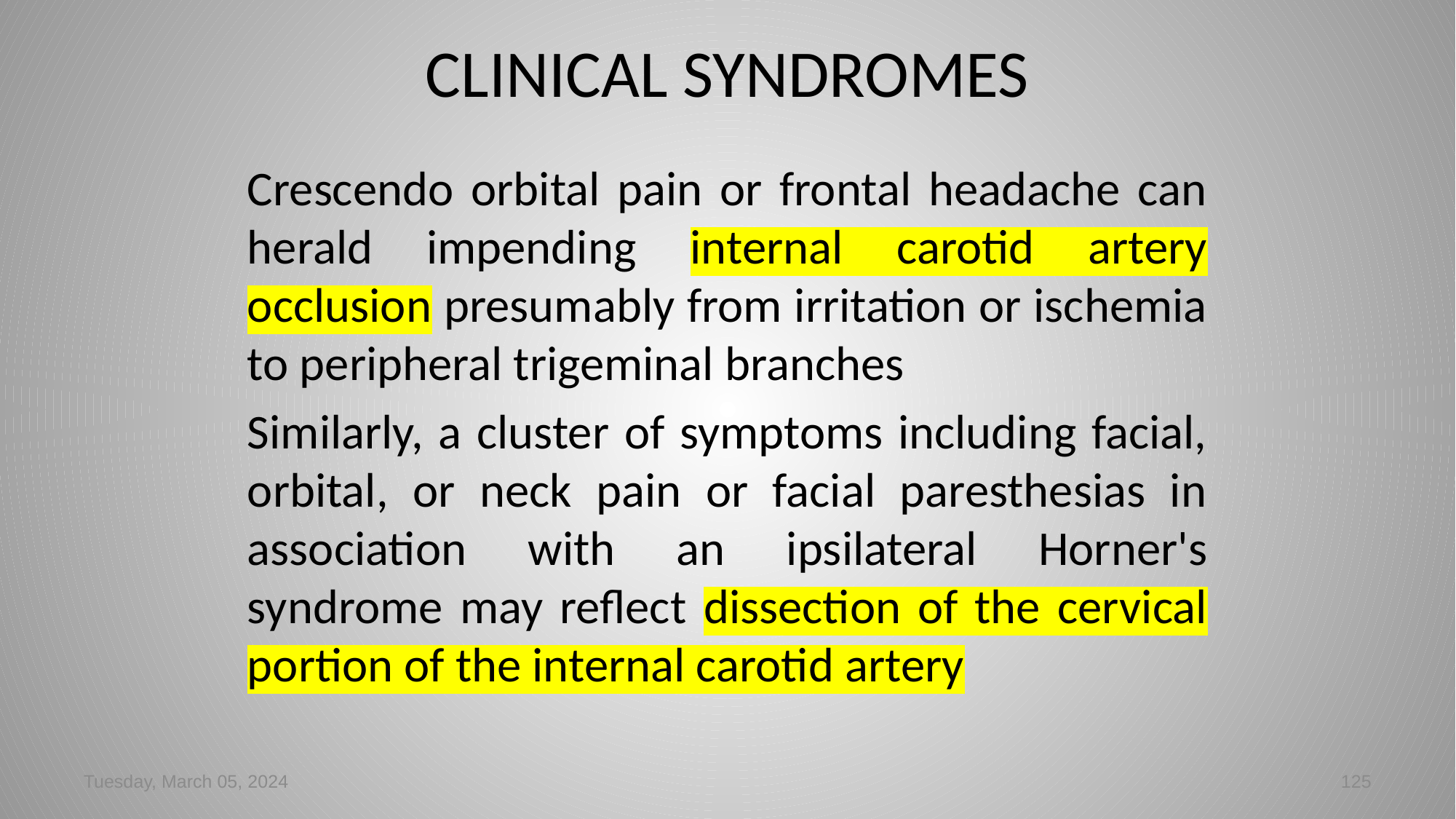

# CLINICAL SYNDROMES
Crescendo orbital pain or frontal headache can herald impending internal carotid artery occlusion presumably from irritation or ischemia to peripheral trigeminal branches
Similarly, a cluster of symptoms including facial, orbital, or neck pain or facial paresthesias in association with an ipsilateral Horner's syndrome may reflect dissection of the cervical portion of the internal carotid artery

Tuesday, March 05, 2024
125